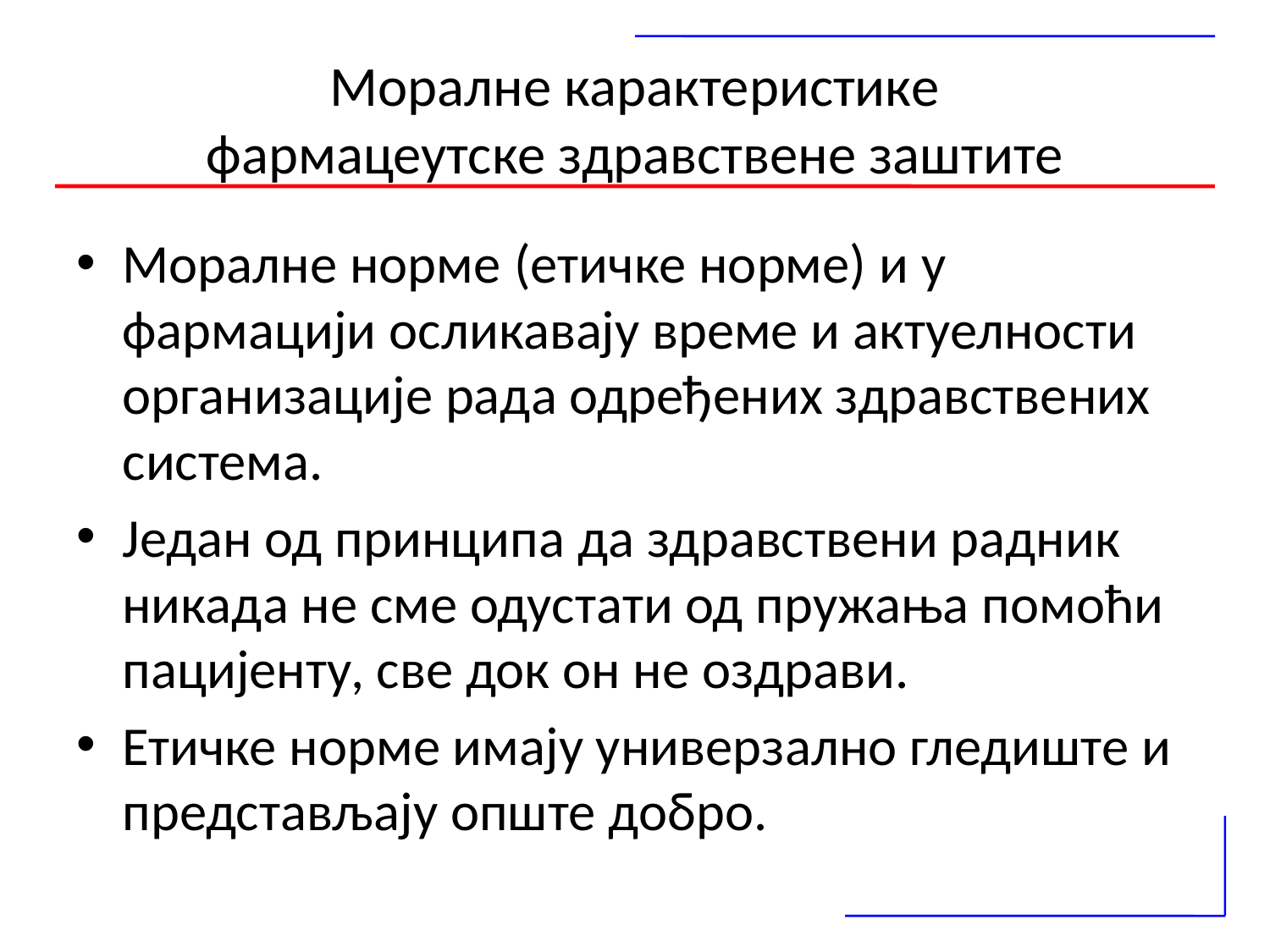

# Моралне карактеристике фармацеутске здравствене заштите
Моралне норме (етичке норме) и у фармацији осликавају време и актуелности организације рада одређених здравствених система.
Један од принципа да здравствени радник никада не сме одустати од пружања помоћи пацијенту, све док он не оздрави.
Етичке норме имају универзално гледиште и представљају опште добро.